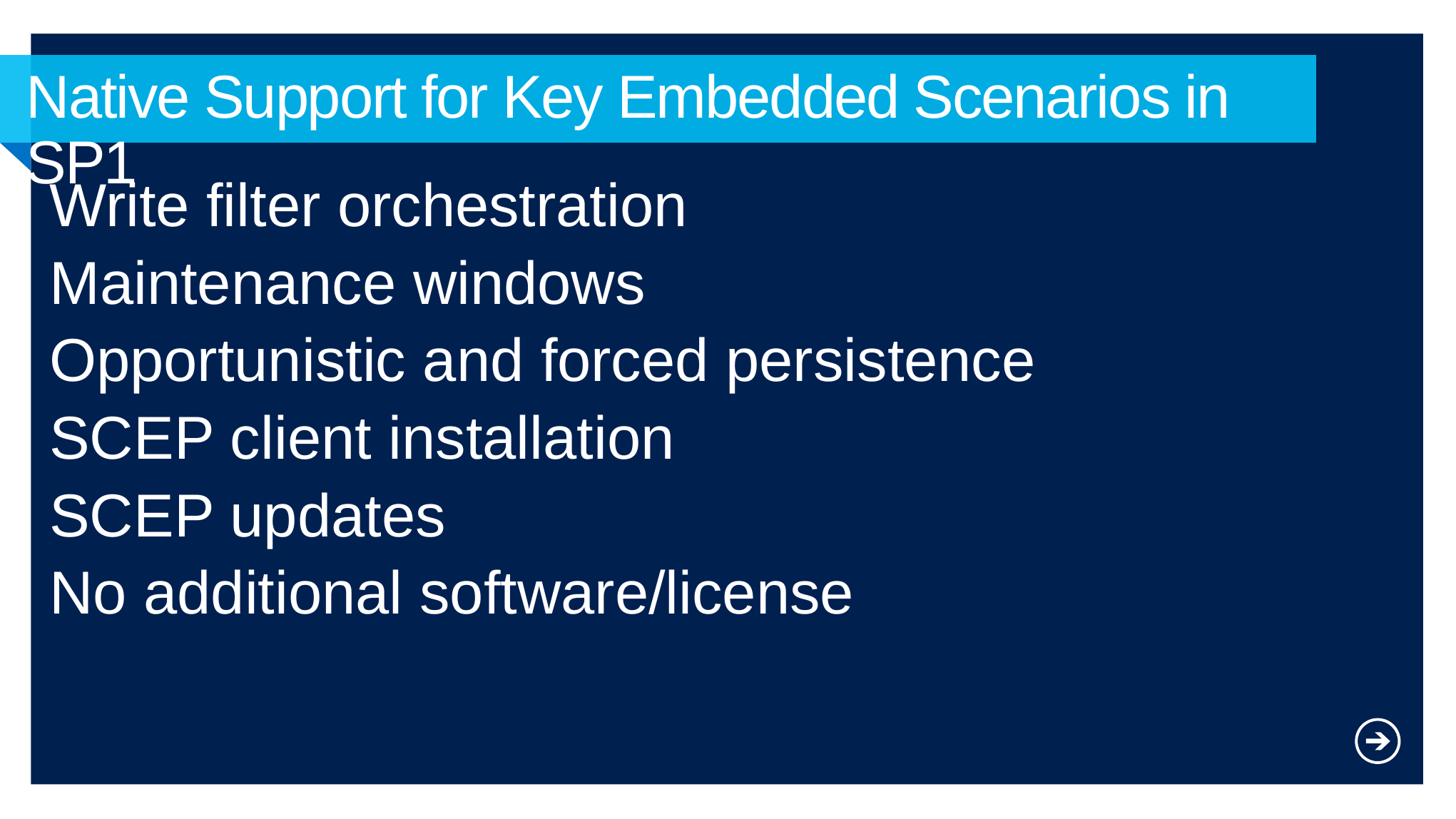

# Native Support for Key Embedded Scenarios in SP1
Write filter orchestration
Maintenance windows
Opportunistic and forced persistence
SCEP client installation
SCEP updates
No additional software/license